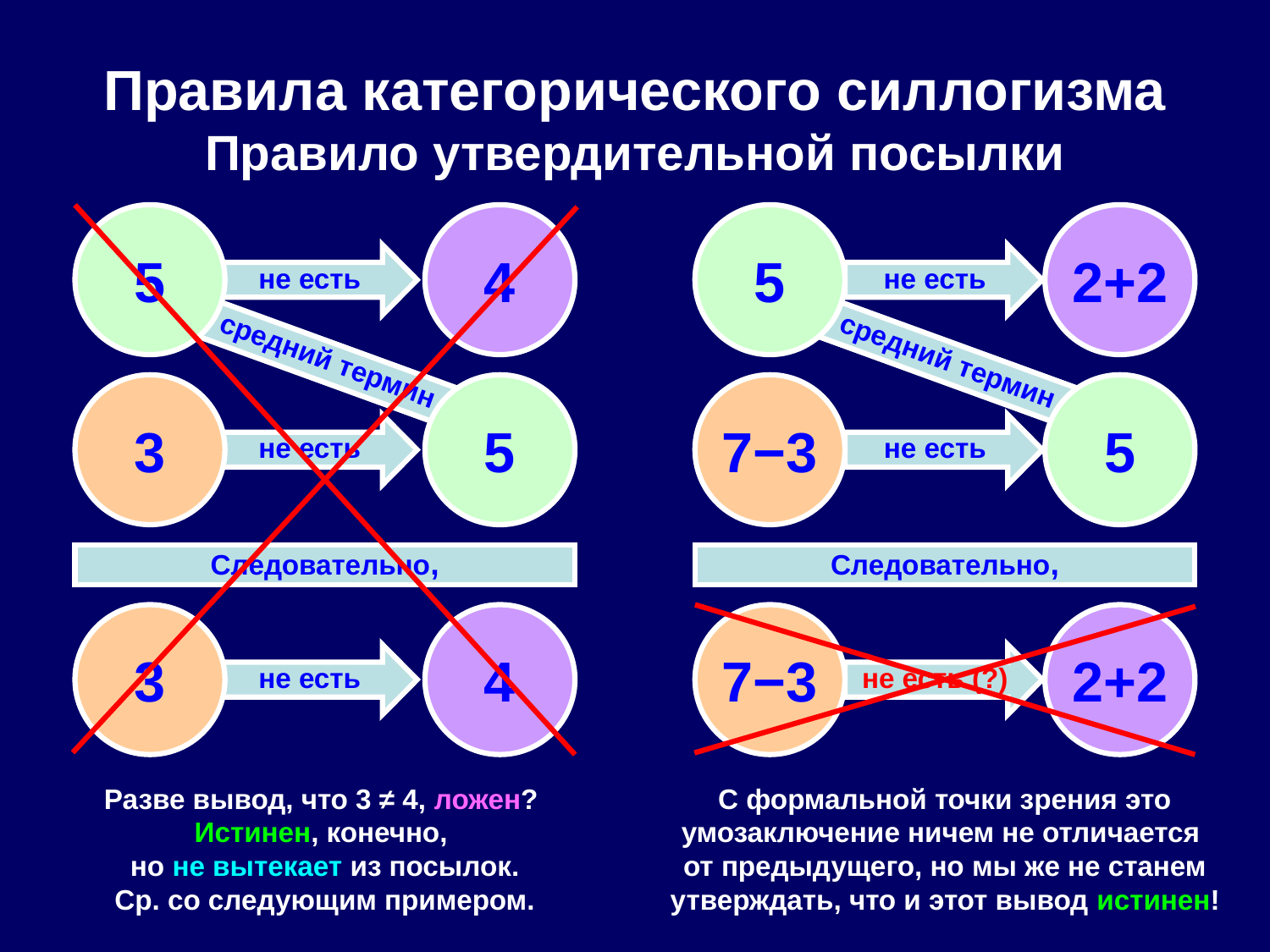

# Правила категорического силлогизма Правило утвердительной посылки
5
4
5
2+2
не есть
не есть
не есть
средний термин
не есть?
средний термин
3
5
7−3
5
не есть
не есть
Следовательно,
Следовательно,
3
4
7−3
2+2
не есть
не есть (?)
Разве вывод, что 3 ≠ 4, ложен?
Истинен, конечно,
но не вытекает из посылок.
Ср. со следующим примером.
С формальной точки зрения это умозаключение ничем не отличается
от предыдущего, но мы же не станем утверждать, что и этот вывод истинен!